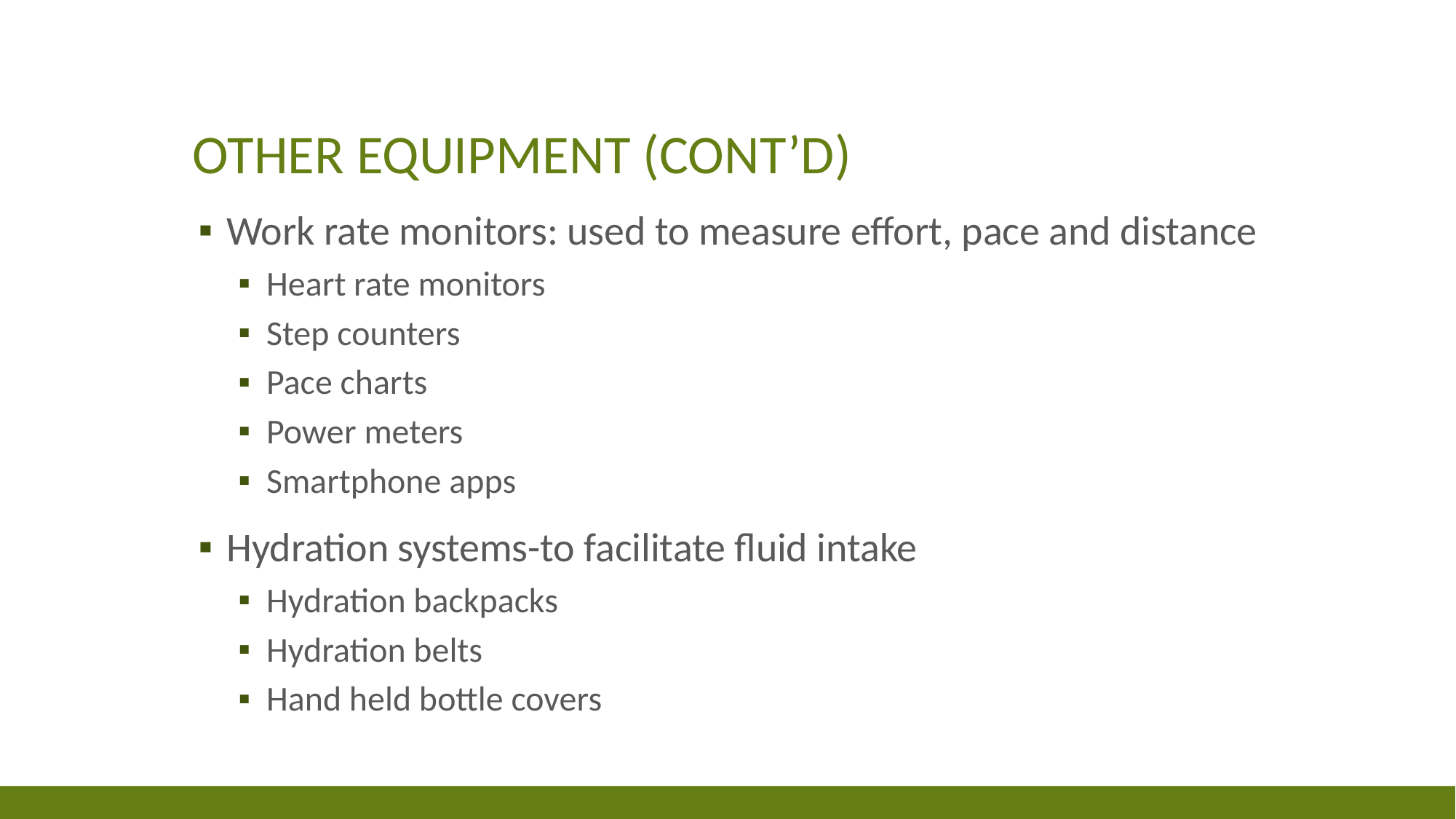

# Other Equipment (cont’d)
Work rate monitors: used to measure effort, pace and distance
Heart rate monitors
Step counters
Pace charts
Power meters
Smartphone apps
Hydration systems-to facilitate fluid intake
Hydration backpacks
Hydration belts
Hand held bottle covers